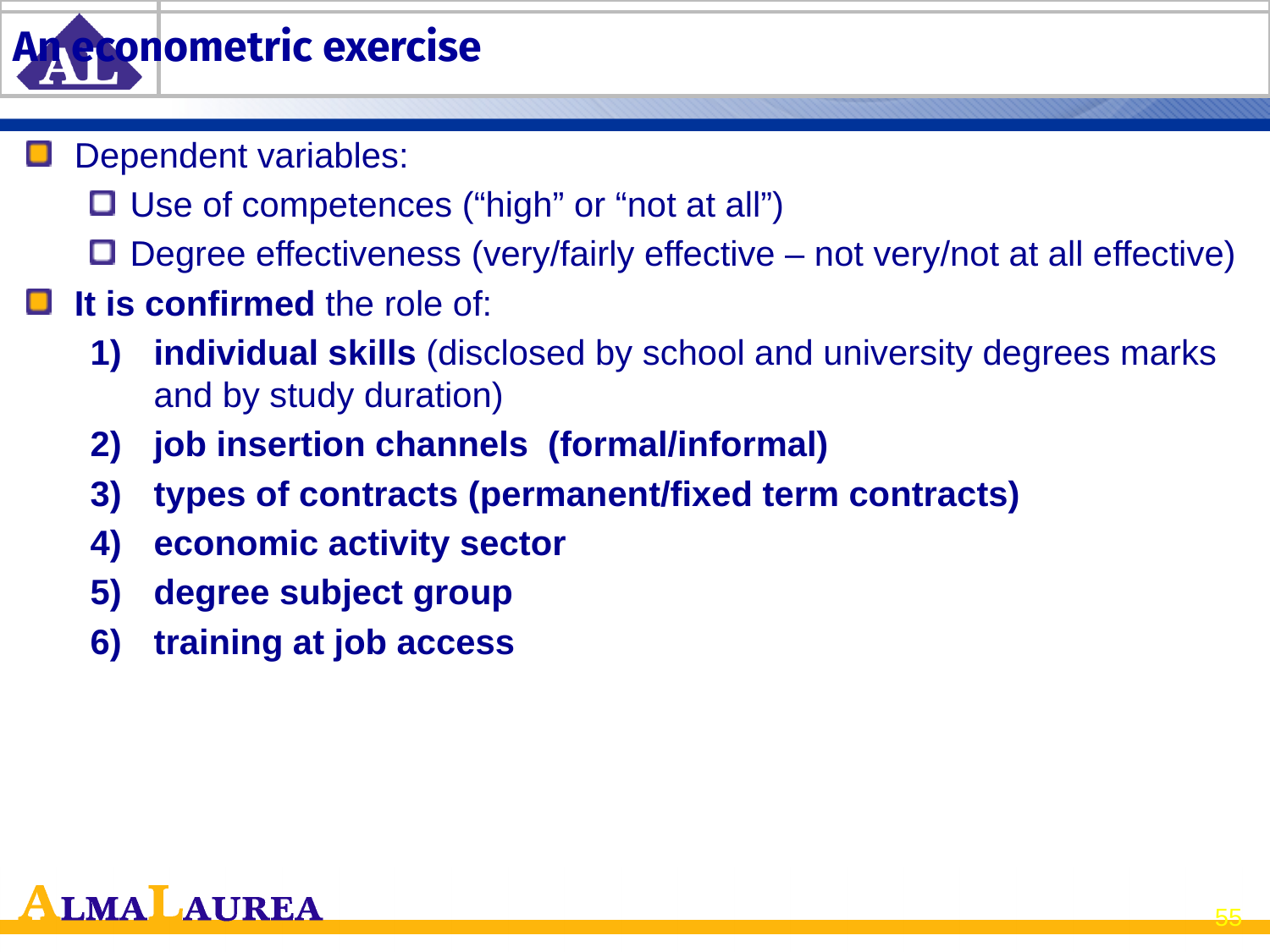

# An econometric exercise
Dependent variables:
Use of competences (“high” or “not at all”)
Degree effectiveness (very/fairly effective – not very/not at all effective)
It is confirmed the role of:
individual skills (disclosed by school and university degrees marks and by study duration)
job insertion channels  (formal/informal)
types of contracts (permanent/fixed term contracts)
economic activity sector
degree subject group
training at job access
55